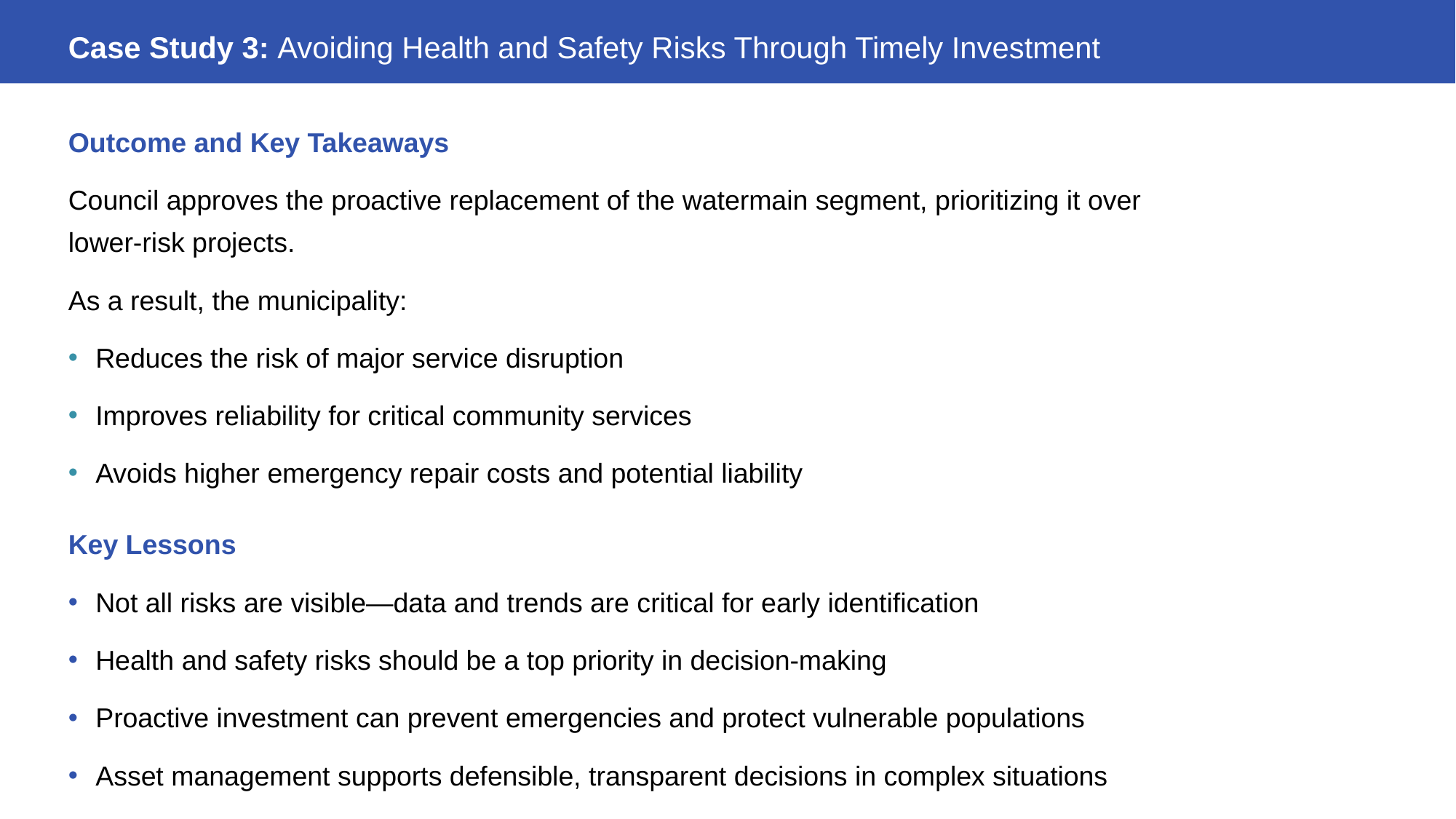

Case Study 3: Avoiding Health and Safety Risks Through Timely Investment
# Case Study 3: Avoiding Health and Safety Risks Through Timely Investment
Outcome and Key Takeaways
Council approves the proactive replacement of the watermain segment, prioritizing it over lower-risk projects.
As a result, the municipality:
Reduces the risk of major service disruption
Improves reliability for critical community services
Avoids higher emergency repair costs and potential liability
Key Lessons
Not all risks are visible—data and trends are critical for early identification
Health and safety risks should be a top priority in decision-making
Proactive investment can prevent emergencies and protect vulnerable populations
Asset management supports defensible, transparent decisions in complex situations